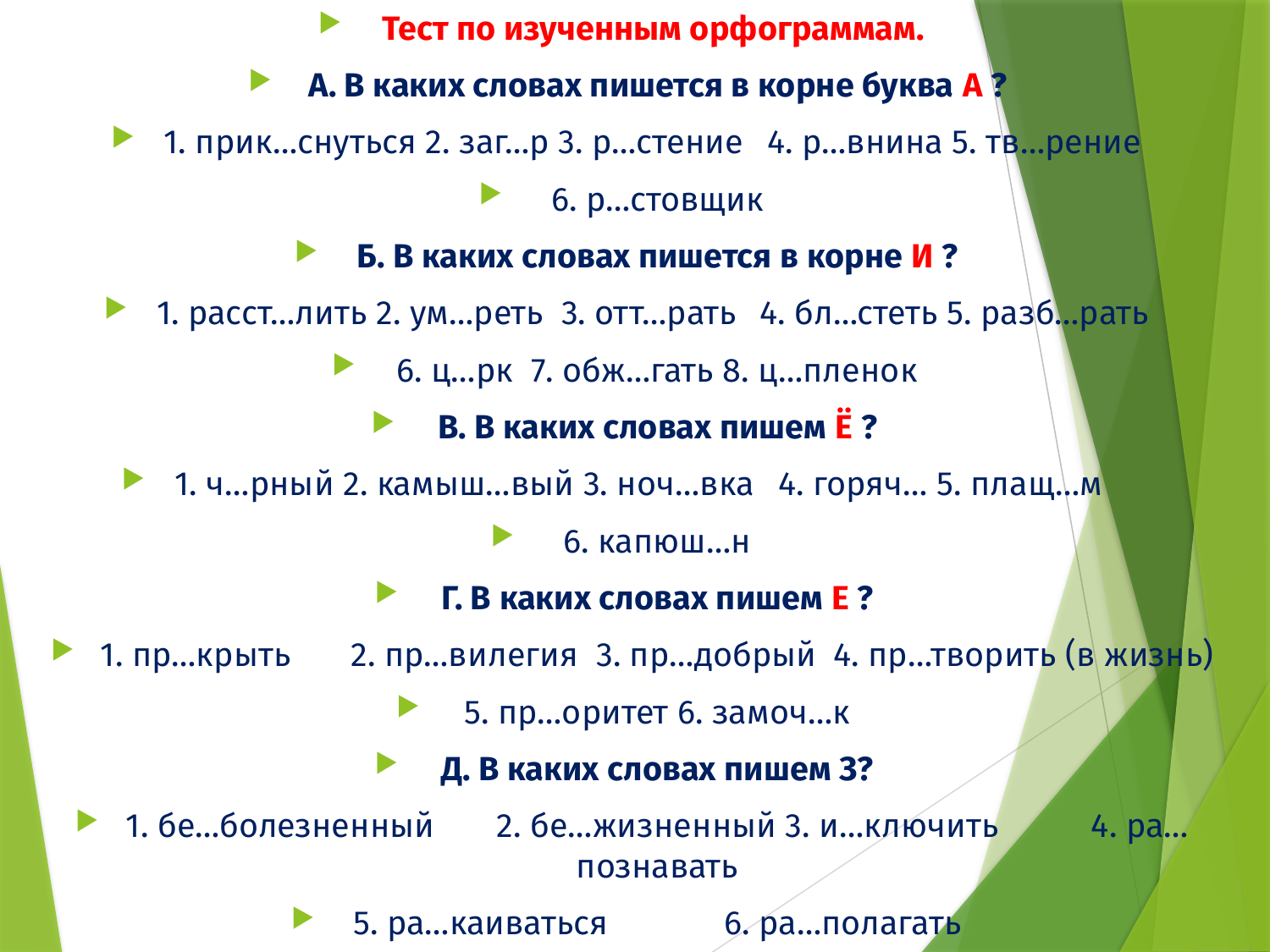

Тест по изученным орфограммам.
А. В каких словах пишется в корне буква А ?
1. прик…снуться 2. заг…р 3. р…стение	4. р…внина 5. тв…рение
6. р…стовщик
Б. В каких словах пишется в корне И ?
1. расст…лить 2. ум…реть  3. отт…рать	4. бл…стеть 5. разб…рать
6. ц…рк  7. обж…гать 8. ц…пленок
В. В каких словах пишем Ё ?
1. ч…рный 2. камыш…вый 3. ноч…вка	4. горяч… 5. плащ…м
6. капюш…н
Г. В каких словах пишем Е ?
1. пр…крыть	 2. пр…вилегия  3. пр…добрый	 4. пр…творить (в жизнь)
5. пр…оритет 6. замоч…к
Д. В каких словах пишем З?
1. бе…болезненный	 2. бе…жизненный 3. и…ключить	4. ра…познавать
5. ра…каиваться	 6. ра…полагать